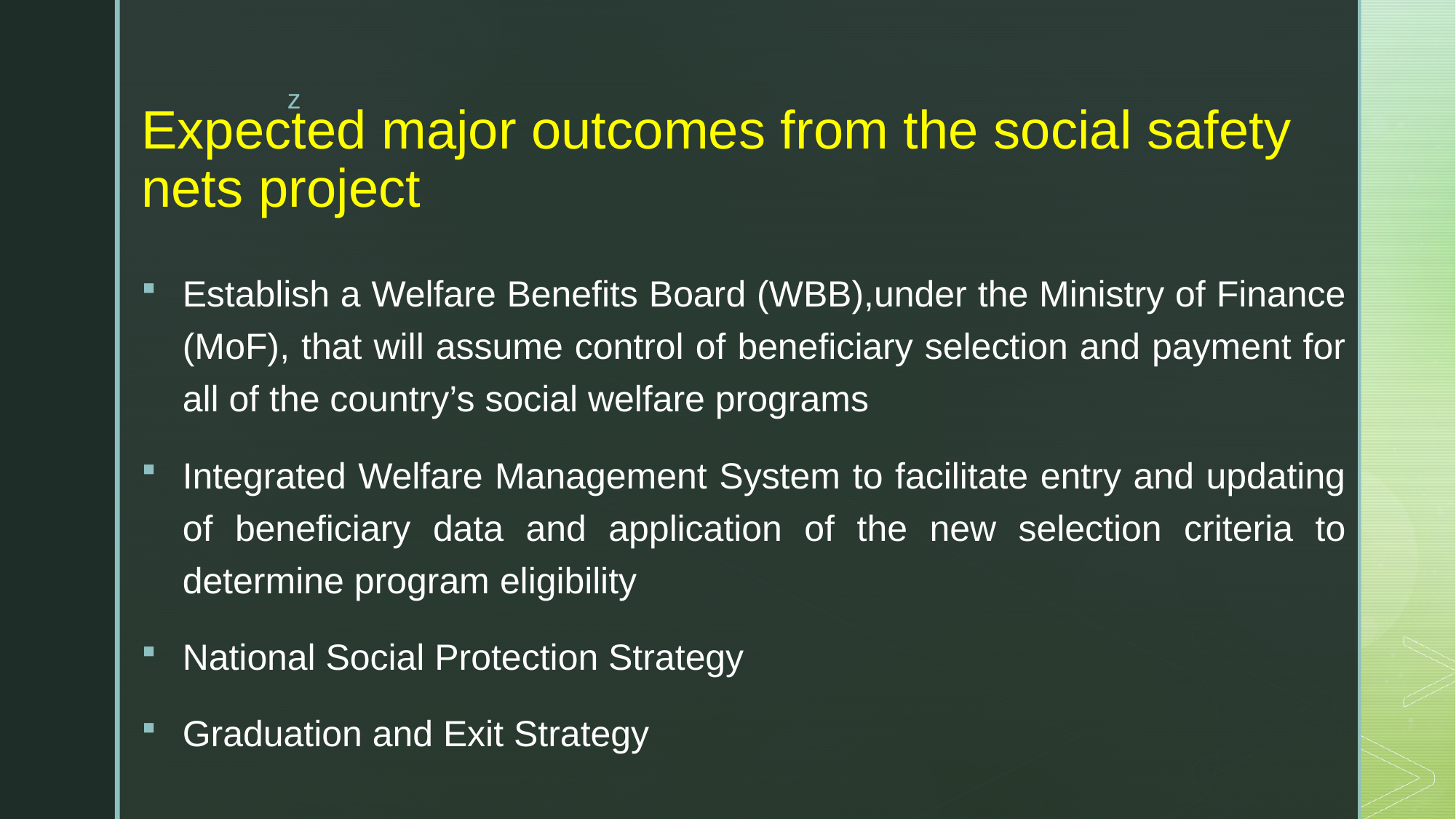

# Expected major outcomes from the social safety nets project
Establish a Welfare Benefits Board (WBB),under the Ministry of Finance (MoF), that will assume control of beneficiary selection and payment for all of the country’s social welfare programs
Integrated Welfare Management System to facilitate entry and updating of beneficiary data and application of the new selection criteria to determine program eligibility
National Social Protection Strategy
Graduation and Exit Strategy